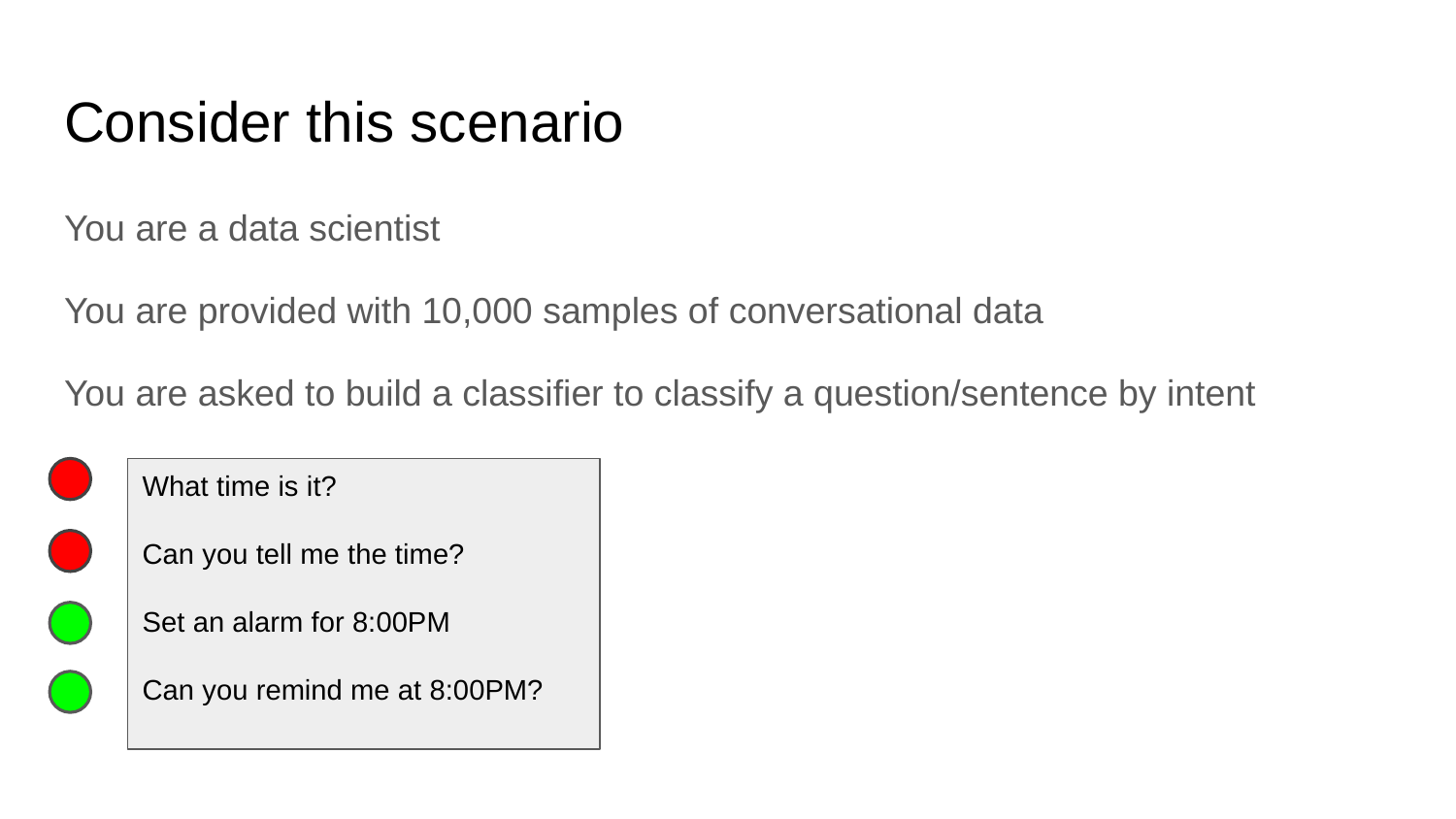

# Consider this scenario
You are a data scientist
You are provided with 10,000 samples of conversational data
You are asked to build a classifier to classify a question/sentence by intent

What time is it?

Can you tell me the time?

Set an alarm for 8:00PM

Can you remind me at 8:00PM?